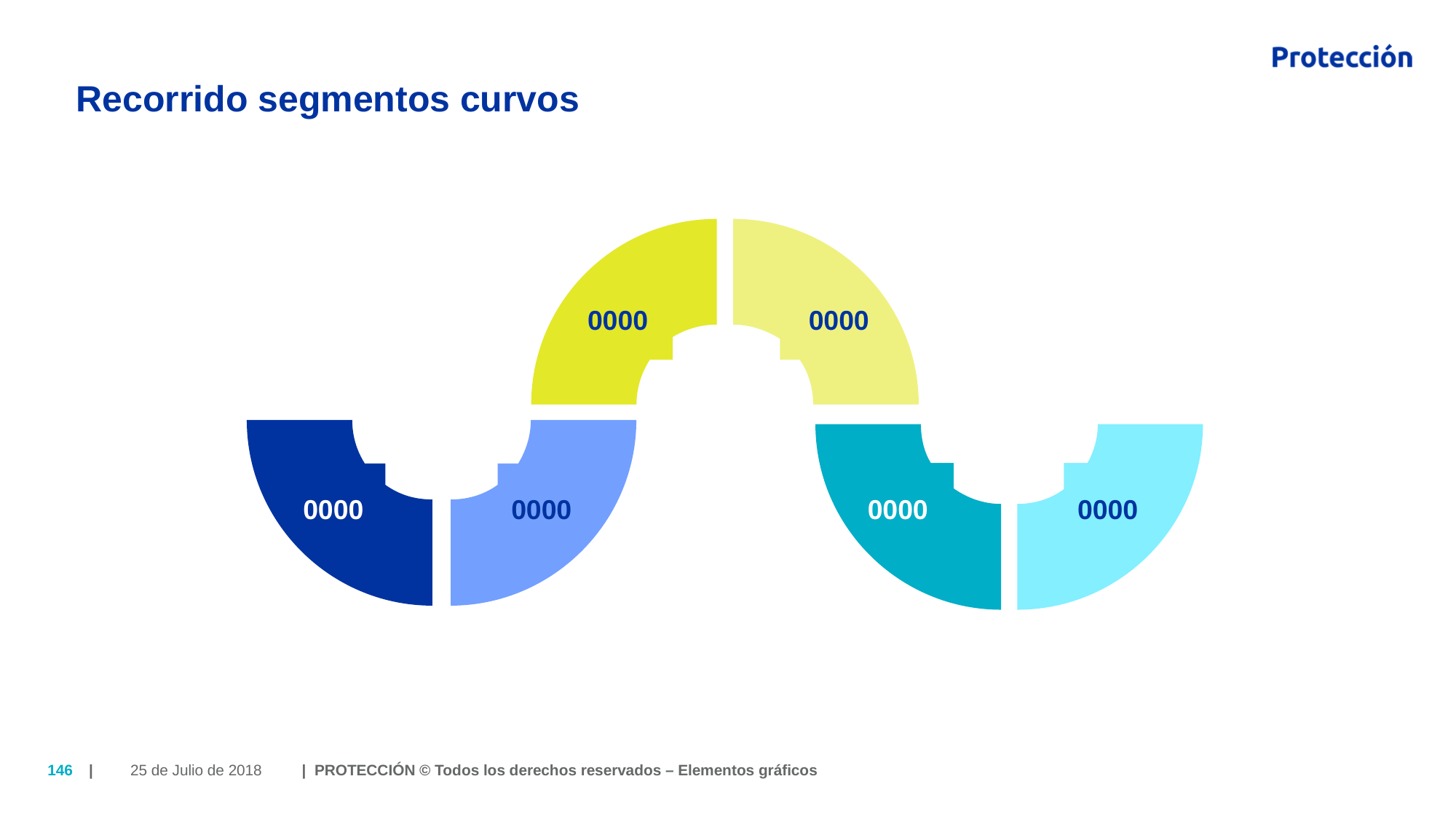

# Recorrido segmentos curvos

0000
0000

0000
0000
0000
0000
25 de Julio de 2018
146
|                                                  |  PROTECCIÓN © Todos los derechos reservados – Elementos gráficos